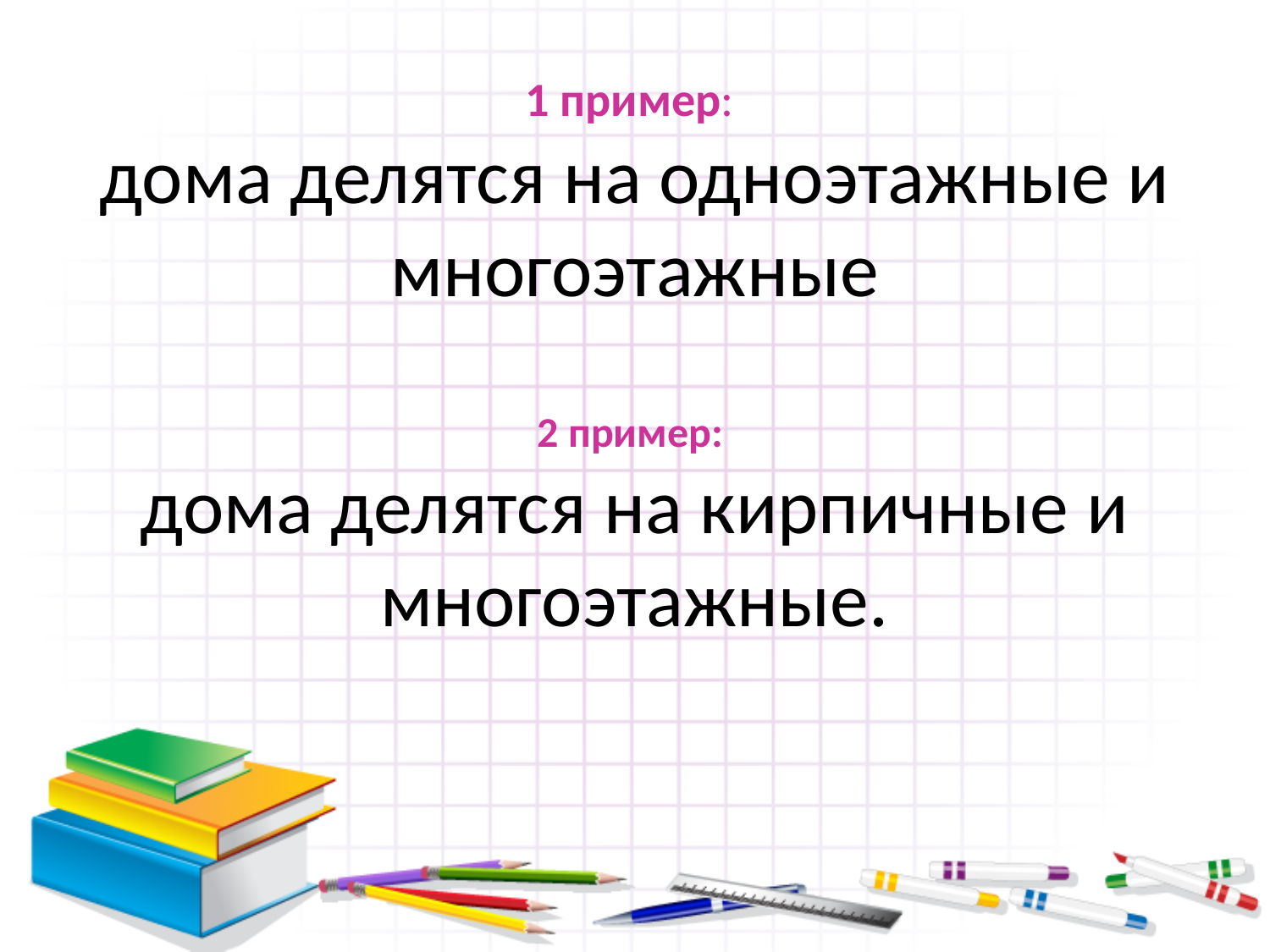

# 1 пример: дома делятся на одноэтажные и многоэтажные 2 пример: дома делятся на кирпичные и многоэтажные.